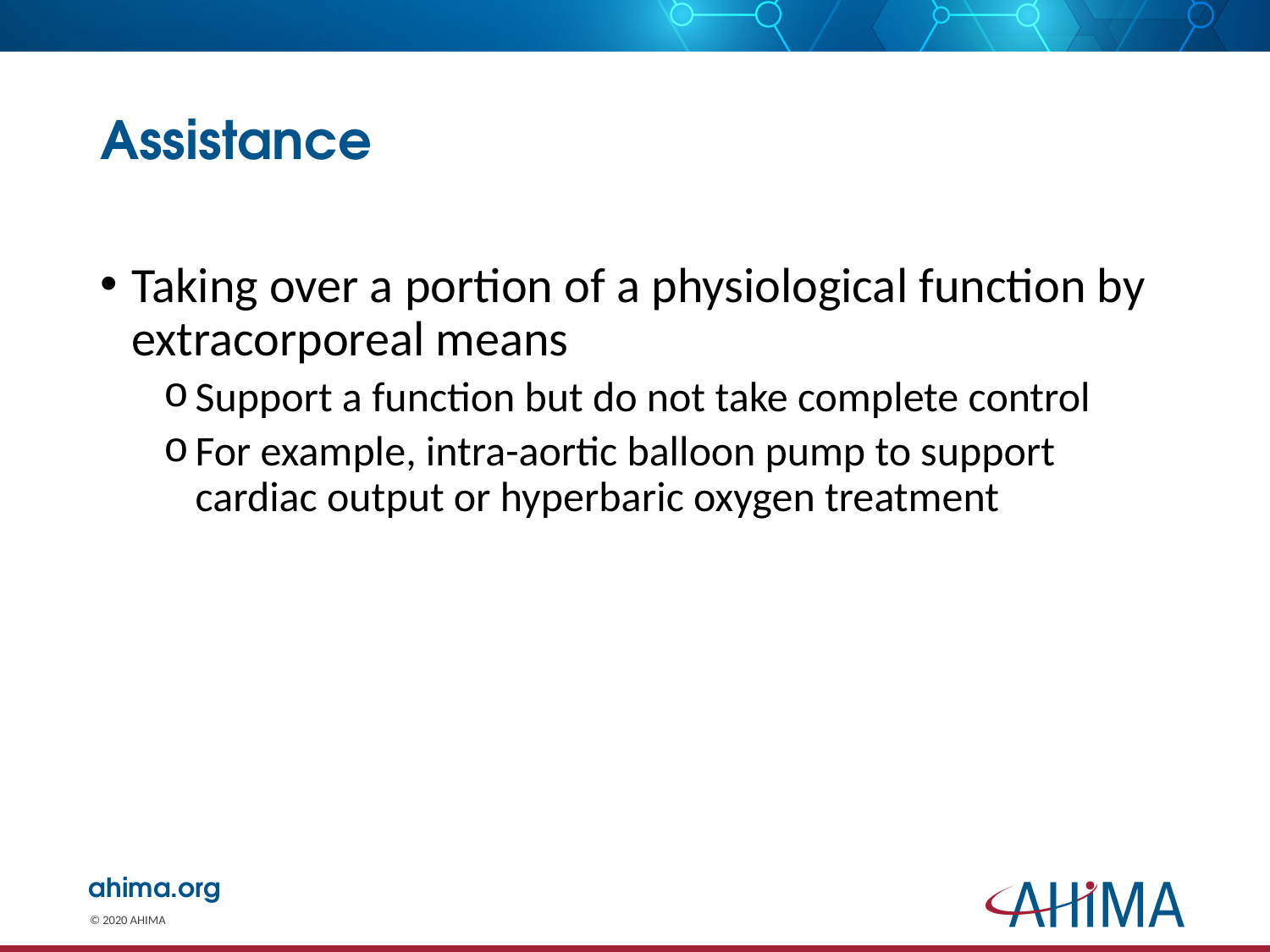

# Assistance
Taking over a portion of a physiological function by extracorporeal means
Support a function but do not take complete control
For example, intra-aortic balloon pump to support cardiac output or hyperbaric oxygen treatment